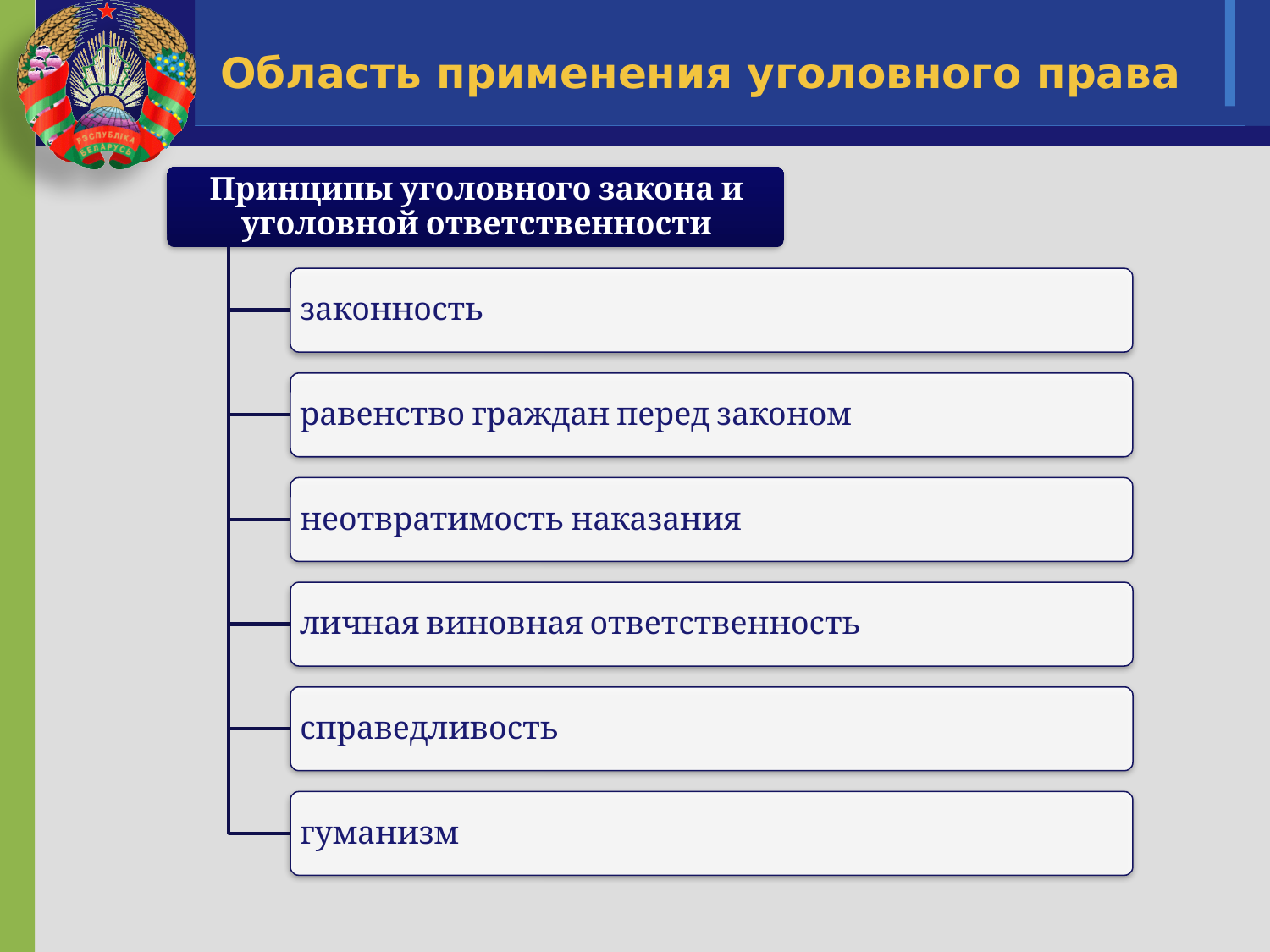

# Область применения уголовного права
Принципы уголовного закона и уголовной ответственности
законность
равенство граждан перед законом
неотвратимость наказания
личная виновная ответственность
справедливость
гуманизм